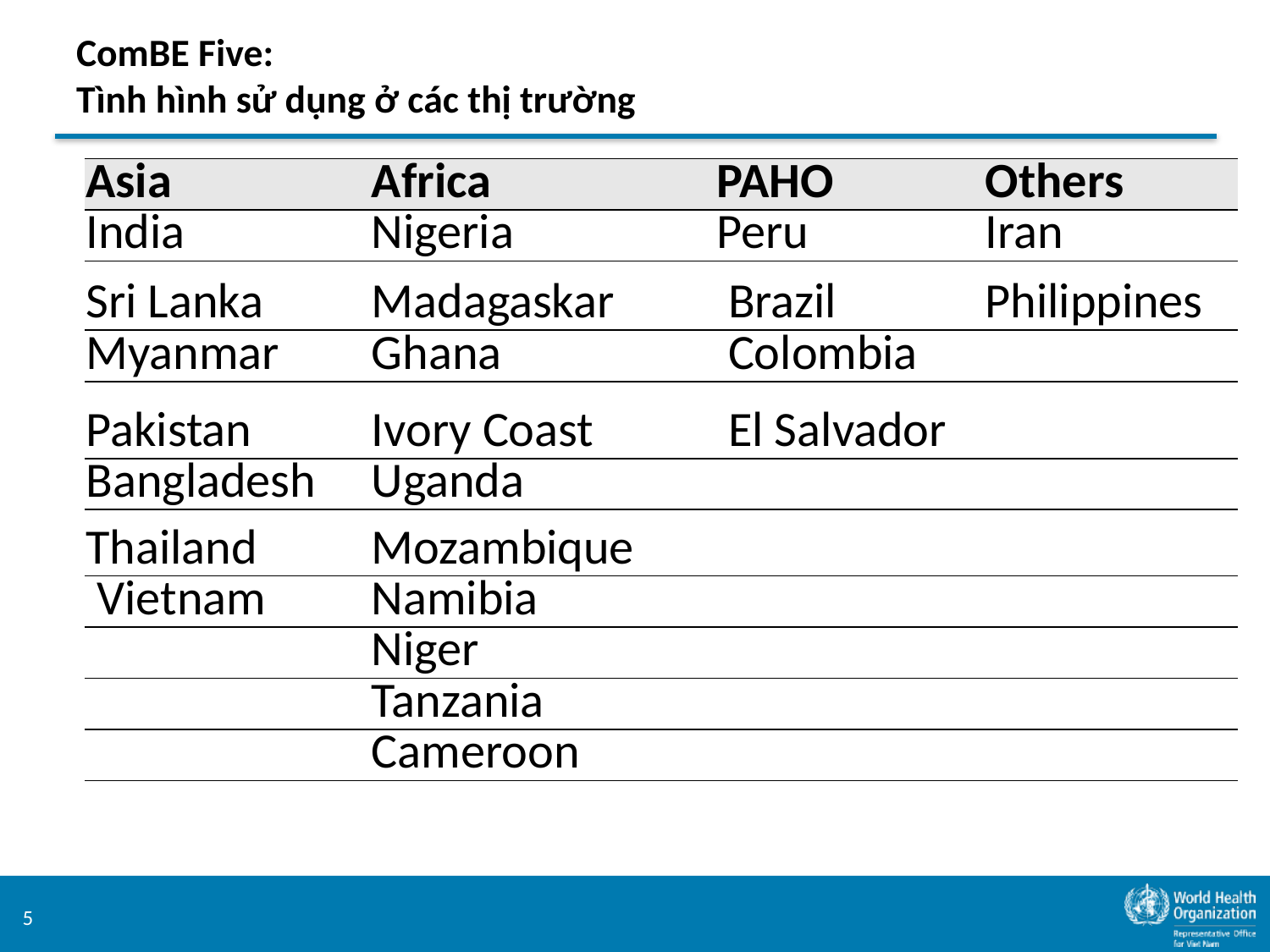

# ComBE Five: Tình hình sử dụng ở các thị trường
| Asia |  | Africa |  | PAHO |  | Others |
| --- | --- | --- | --- | --- | --- | --- |
| India |  | Nigeria |  | Peru |  | Iran |
| Sri Lanka |  | Madagaskar |  | Brazil |  | Philippines |
| Myanmar |  | Ghana |  | Colombia |  |  |
| Pakistan |  | Ivory Coast |  | El Salvador |  |  |
| Bangladesh |  | Uganda |  |  |  |  |
| Thailand |  | Mozambique |  |  |  |  |
| Vietnam |  | Namibia |  |  |  |  |
|  |  | Niger |  |  |  |  |
|  |  | Tanzania |  |  |  |  |
|  |  | Cameroon |  |  |  |  |
5